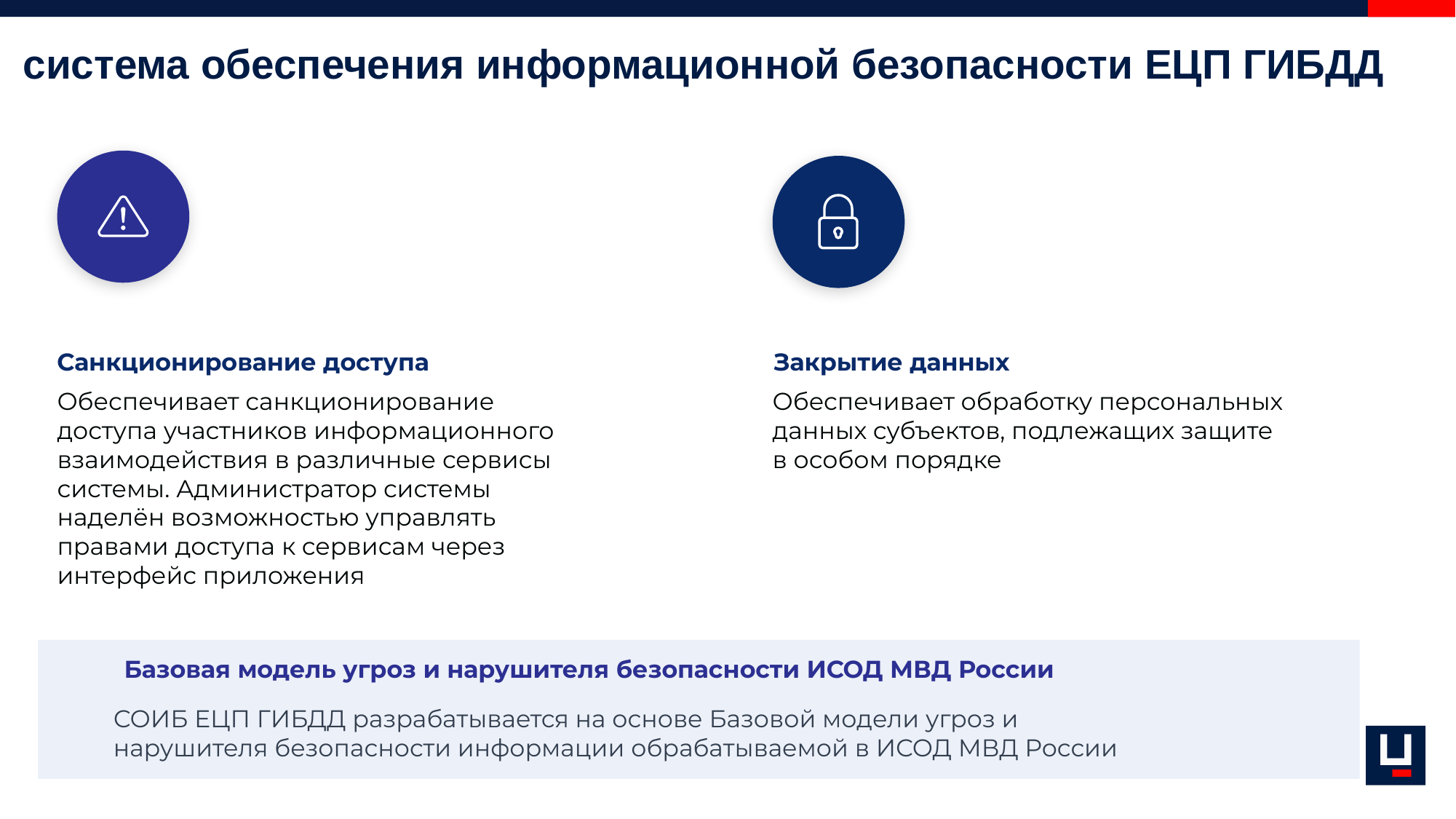

# система обеспечения информационной безопасности ЕЦП ГИБДД

Санкционирование доступа
Закрытие данных
Обеспечивает санкционирование доступа участников информационного взаимодействия в различные сервисы системы. Администратор системы наделён возможностью управлять правами доступа к сервисам через интерфейс приложения
Обеспечивает обработку персональных данных субъектов, подлежащих защите в особом порядке

Базовая модель угроз и нарушителя безопасности ИСОД МВД России
СОИБ ЕЦП ГИБДД разрабатывается на основе Базовой модели угроз и нарушителя безопасности информации обрабатываемой в ИСОД МВД России